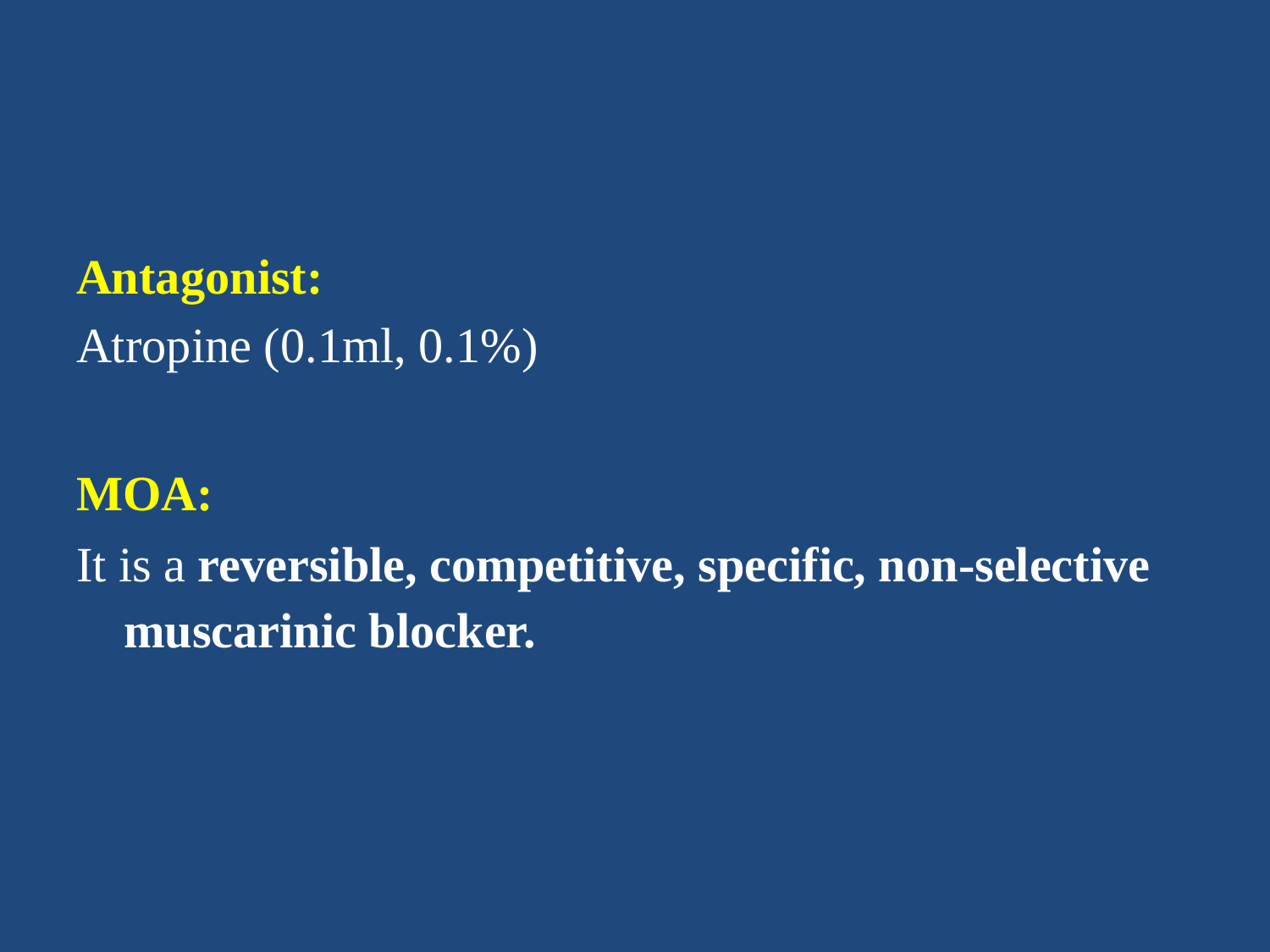

#
Antagonist:
Atropine (0.1ml, 0.1%)

MOA:
It is a reversible, competitive, specific, non-selective muscarinic blocker.